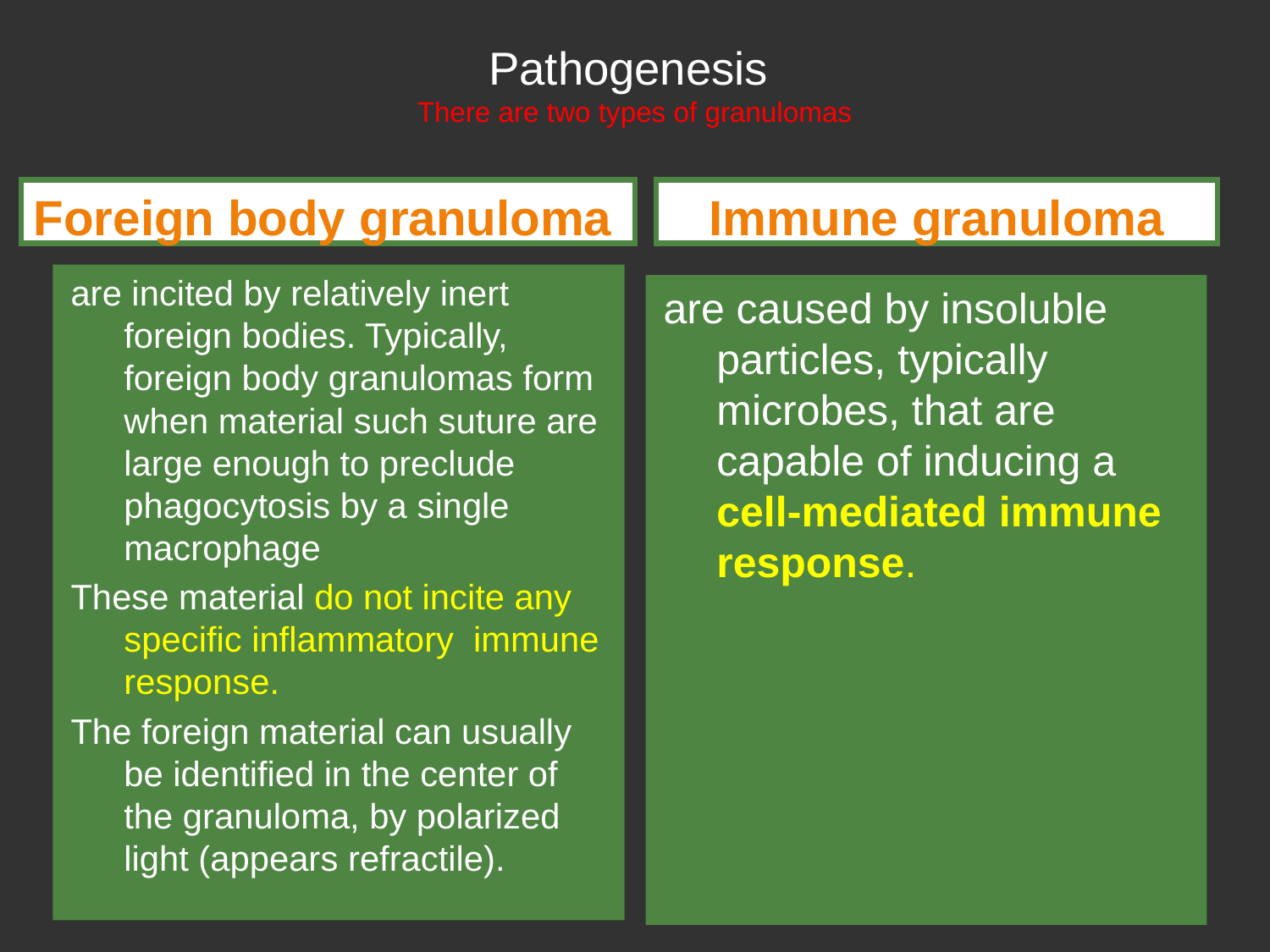

# Pathogenesis There are two types of granulomas
Foreign body granuloma
Immune granuloma
are incited by relatively inert foreign bodies. Typically, foreign body granulomas form when material such suture are large enough to preclude phagocytosis by a single macrophage
These material do not incite any specific inflammatory  immune response.
The foreign material can usually be identified in the center of the granuloma, by polarized light (appears refractile).

are caused by insoluble particles, typically microbes, that are capable of inducing a cell-mediated immune response.